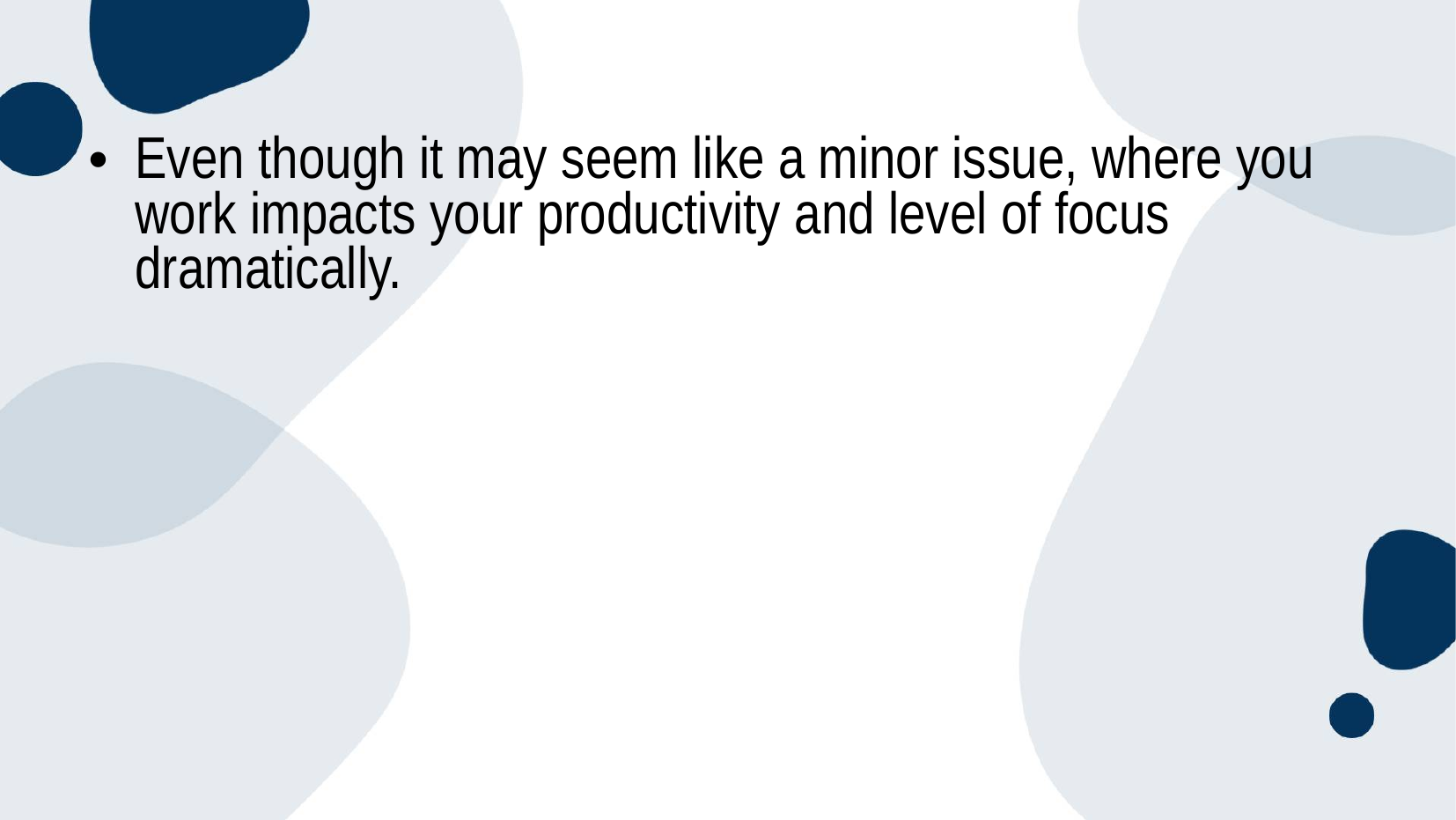

Even though it may seem like a minor issue, where you work impacts your productivity and level of focus dramatically.